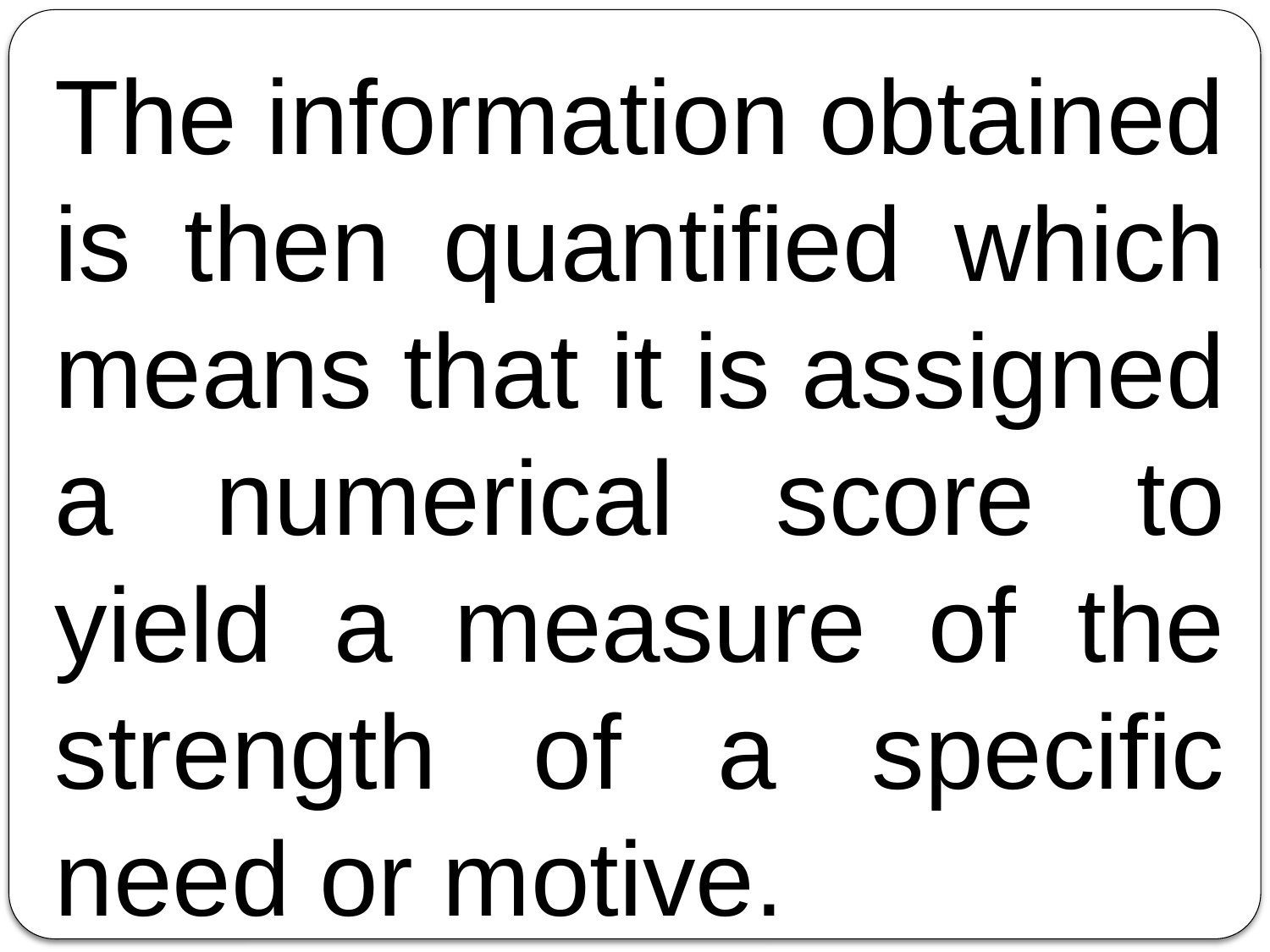

The information obtained is then quantified which means that it is assigned a numerical score to yield a measure of the strength of a specific need or motive.